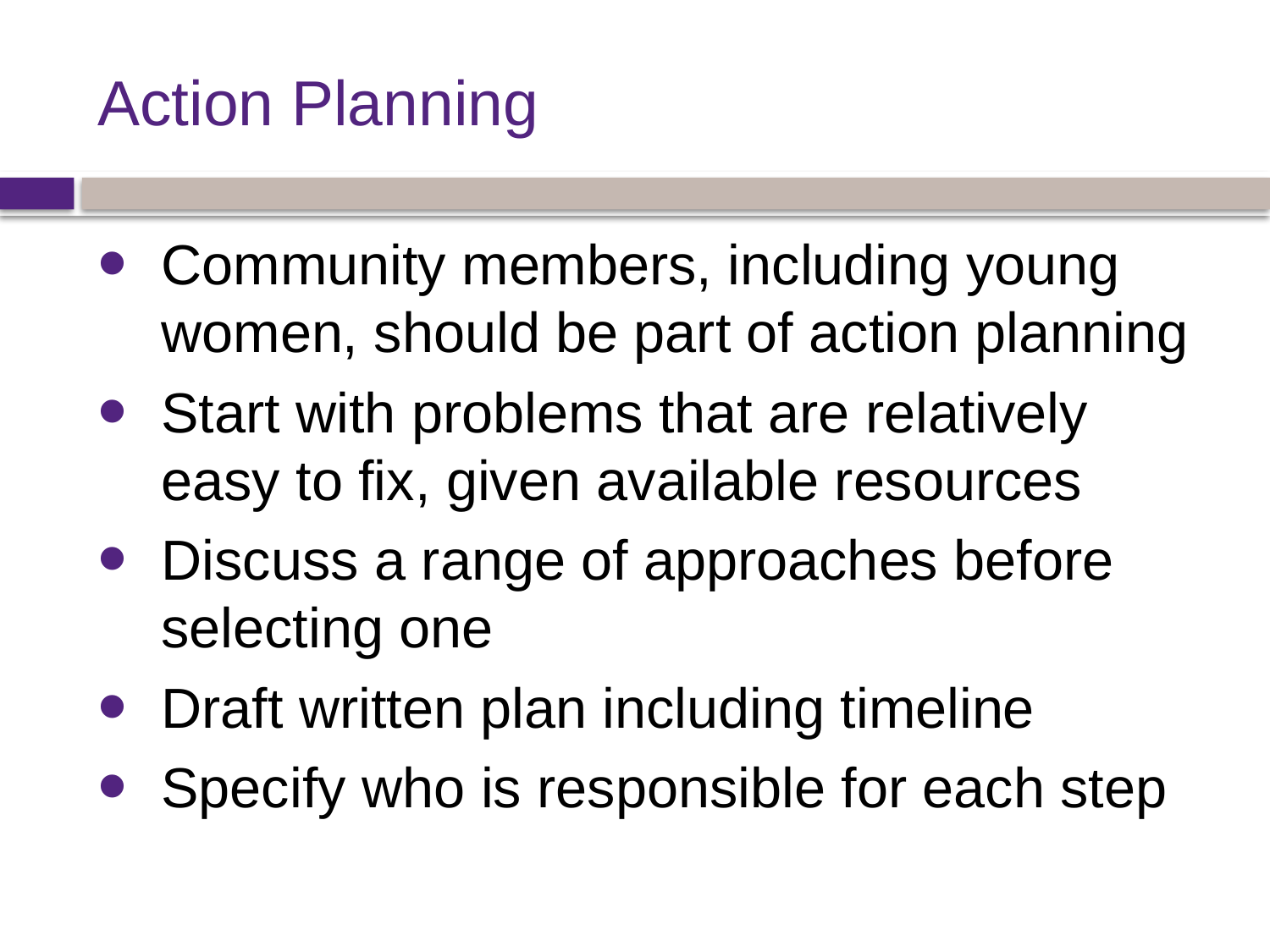

# Action Planning
Community members, including young women, should be part of action planning
Start with problems that are relatively easy to fix, given available resources
Discuss a range of approaches before selecting one
Draft written plan including timeline
Specify who is responsible for each step